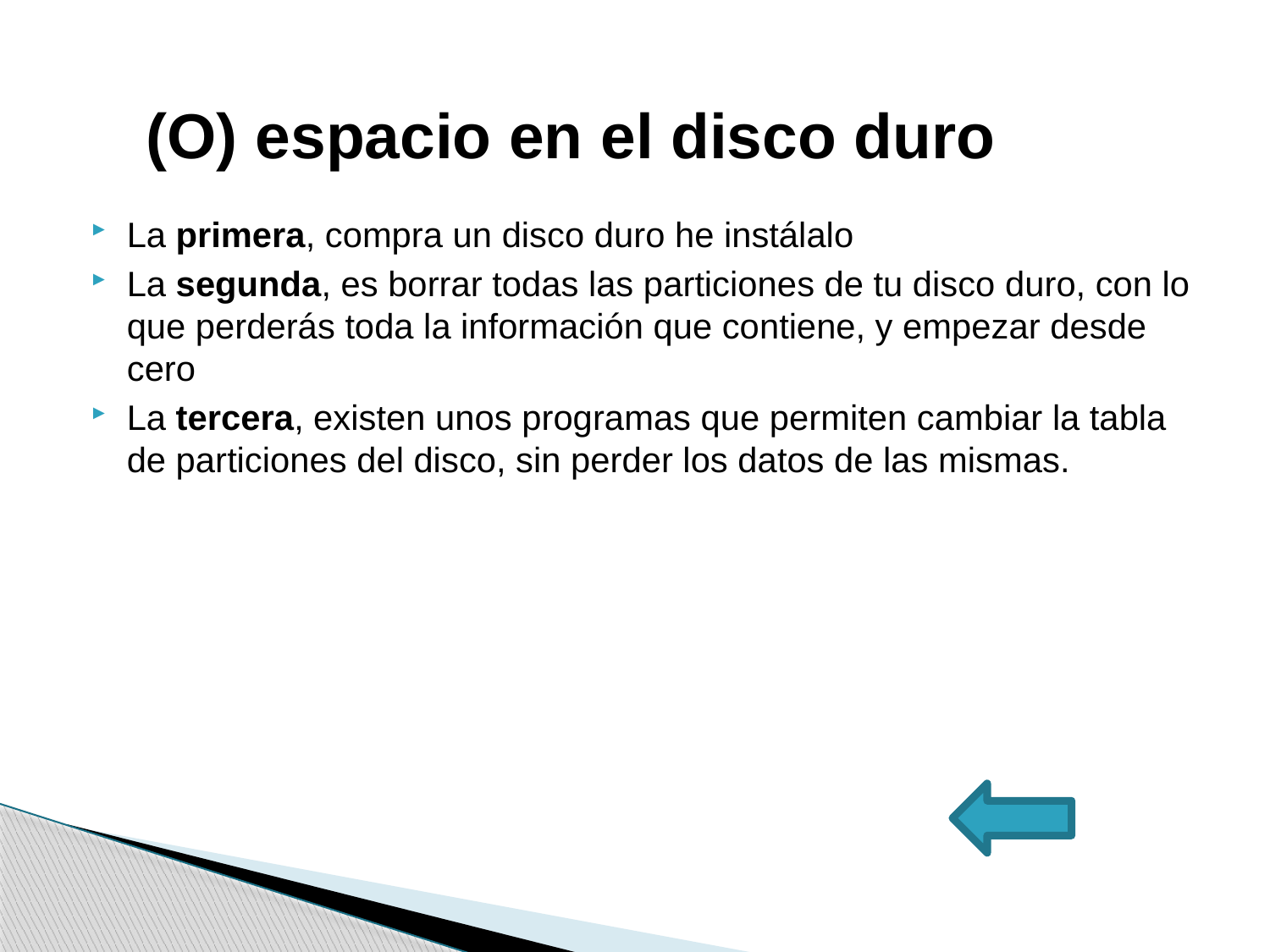

(O) espacio en el disco duro
La primera, compra un disco duro he instálalo
La segunda, es borrar todas las particiones de tu disco duro, con lo que perderás toda la información que contiene, y empezar desde cero
La tercera, existen unos programas que permiten cambiar la tabla de particiones del disco, sin perder los datos de las mismas.